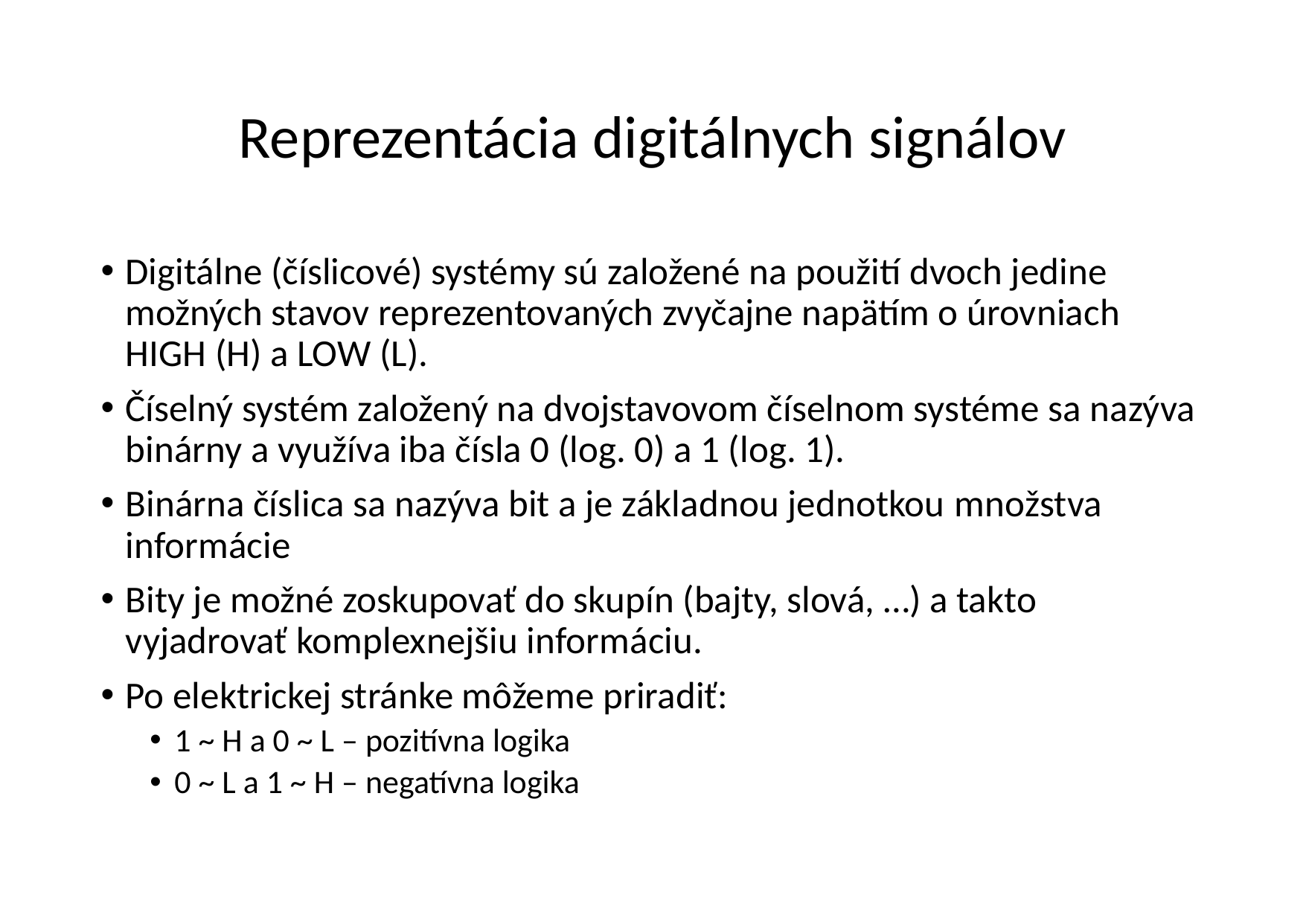

# Reprezentácia digitálnych signálov
Digitálne (číslicové) systémy sú založené na použití dvoch jedine možných stavov reprezentovaných zvyčajne napätím o úrovniach HIGH (H) a LOW (L).
Číselný systém založený na dvojstavovom číselnom systéme sa nazýva binárny a využíva iba čísla 0 (log. 0) a 1 (log. 1).
Binárna číslica sa nazýva bit a je základnou jednotkou množstva informácie
Bity je možné zoskupovať do skupín (bajty, slová, …) a takto vyjadrovať komplexnejšiu informáciu.
Po elektrickej stránke môžeme priradiť:
1 ~ H a 0 ~ L – pozitívna logika
0 ~ L a 1 ~ H – negatívna logika